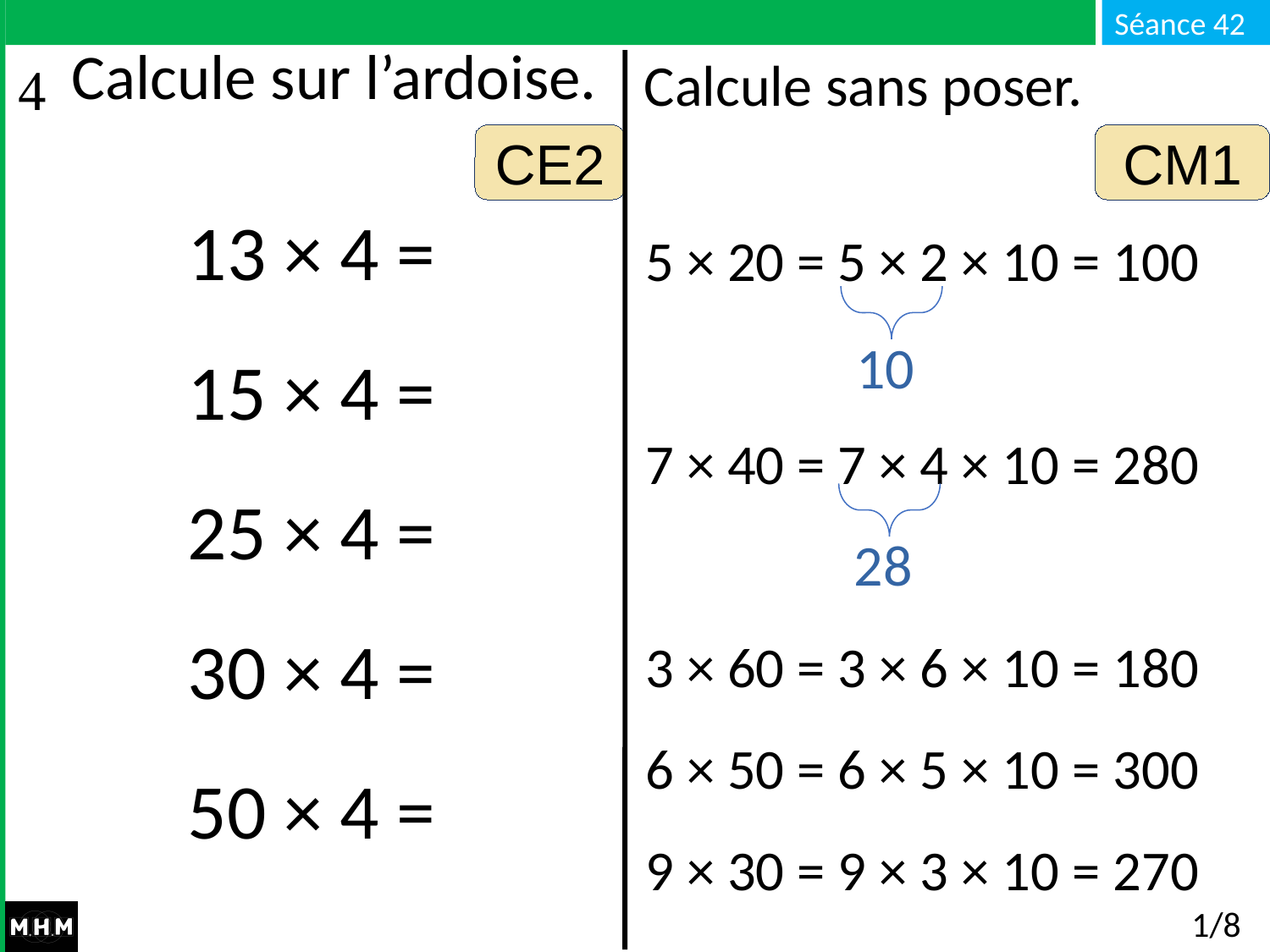

# Calcule sur l’ardoise.
Calcule sans poser.

CE2
CM1
13 × 4 =
15 × 4 =
25 × 4 =
30 × 4 =
50 × 4 =
5 × 20 = 5 × 2 × 10 = 100

7 × 40 = 7 × 4 × 10 = 280

3 × 60 = 3 × 6 × 10 = 180
6 × 50 = 6 × 5 × 10 = 300
9 × 30 = 9 × 3 × 10 = 270

10

28
1/8